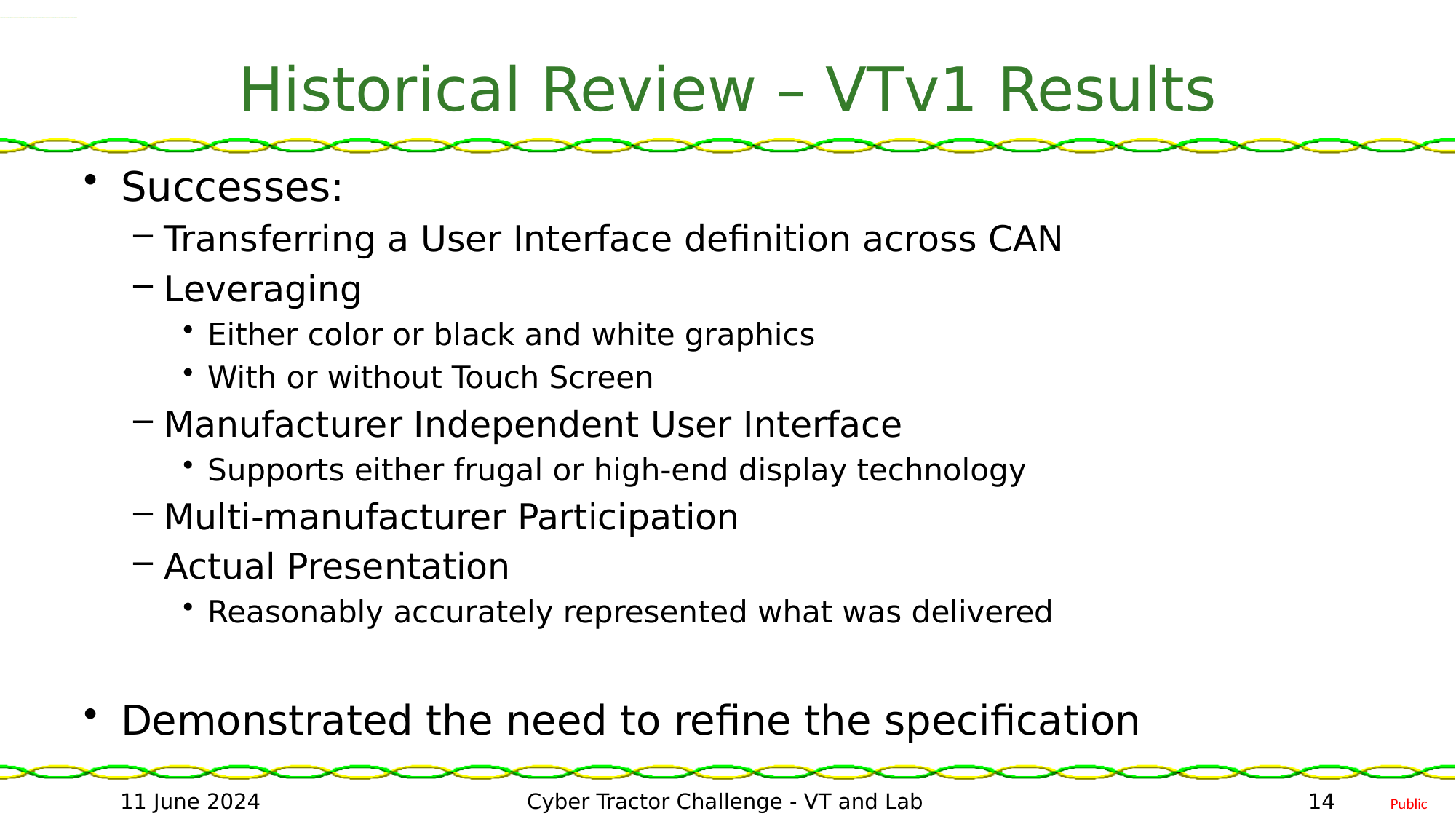

# Historical Review – VTv1 Results
Successes:
Transferring a User Interface definition across CAN
Leveraging
Either color or black and white graphics
With or without Touch Screen
Manufacturer Independent User Interface
Supports either frugal or high-end display technology
Multi-manufacturer Participation
Actual Presentation
Reasonably accurately represented what was delivered

Demonstrated the need to refine the specification
11 June 2024
Cyber Tractor Challenge - VT and Lab
14